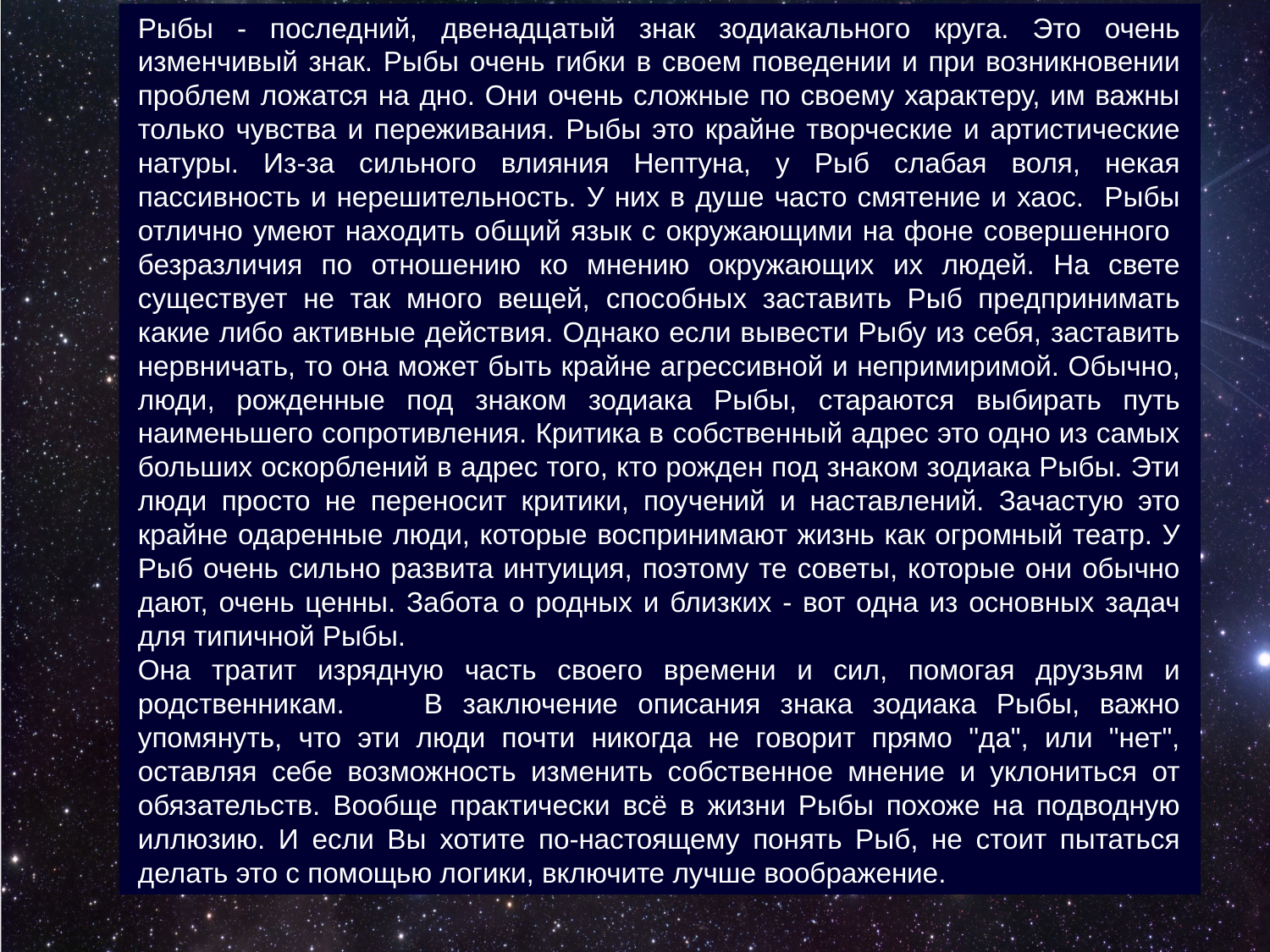

Рыбы - последний, двенадцатый знак зодиакального круга. Это очень изменчивый знак. Рыбы очень гибки в своем поведении и при возникновении проблем ложатся на дно. Они очень сложные по своему характеру, им важны только чувства и переживания. Рыбы это крайне творческие и артистические натуры. Из-за сильного влияния Нептуна, у Рыб слабая воля, некая пассивность и нерешительность. У них в душе часто смятение и хаос.  Рыбы отлично умеют находить общий язык с окружающими на фоне совершенного  безразличия по отношению ко мнению окружающих их людей. На свете существует не так много вещей, способных заставить Рыб предпринимать какие либо активные действия. Однако если вывести Рыбу из себя, заставить нервничать, то она может быть крайне агрессивной и непримиримой. Обычно, люди, рожденные под знаком зодиака Рыбы, стараются выбирать путь наименьшего сопротивления. Критика в собственный адрес это одно из самых больших оскорблений в адрес того, кто рожден под знаком зодиака Рыбы. Эти люди просто не переносит критики, поучений и наставлений. Зачастую это крайне одаренные люди, которые воспринимают жизнь как огромный театр. У Рыб очень сильно развита интуиция, поэтому те советы, которые они обычно дают, очень ценны. Забота о родных и близких - вот одна из основных задач для типичной Рыбы.
Она тратит изрядную часть своего времени и сил, помогая друзьям и родственникам.    В заключение описания знака зодиака Рыбы, важно упомянуть, что эти люди почти никогда не говорит прямо "да", или "нет", оставляя себе возможность изменить собственное мнение и уклониться от обязательств. Вообще практически всё в жизни Рыбы похоже на подводную иллюзию. И если Вы хотите по-настоящему понять Рыб, не стоит пытаться делать это с помощью логики, включите лучше воображение.